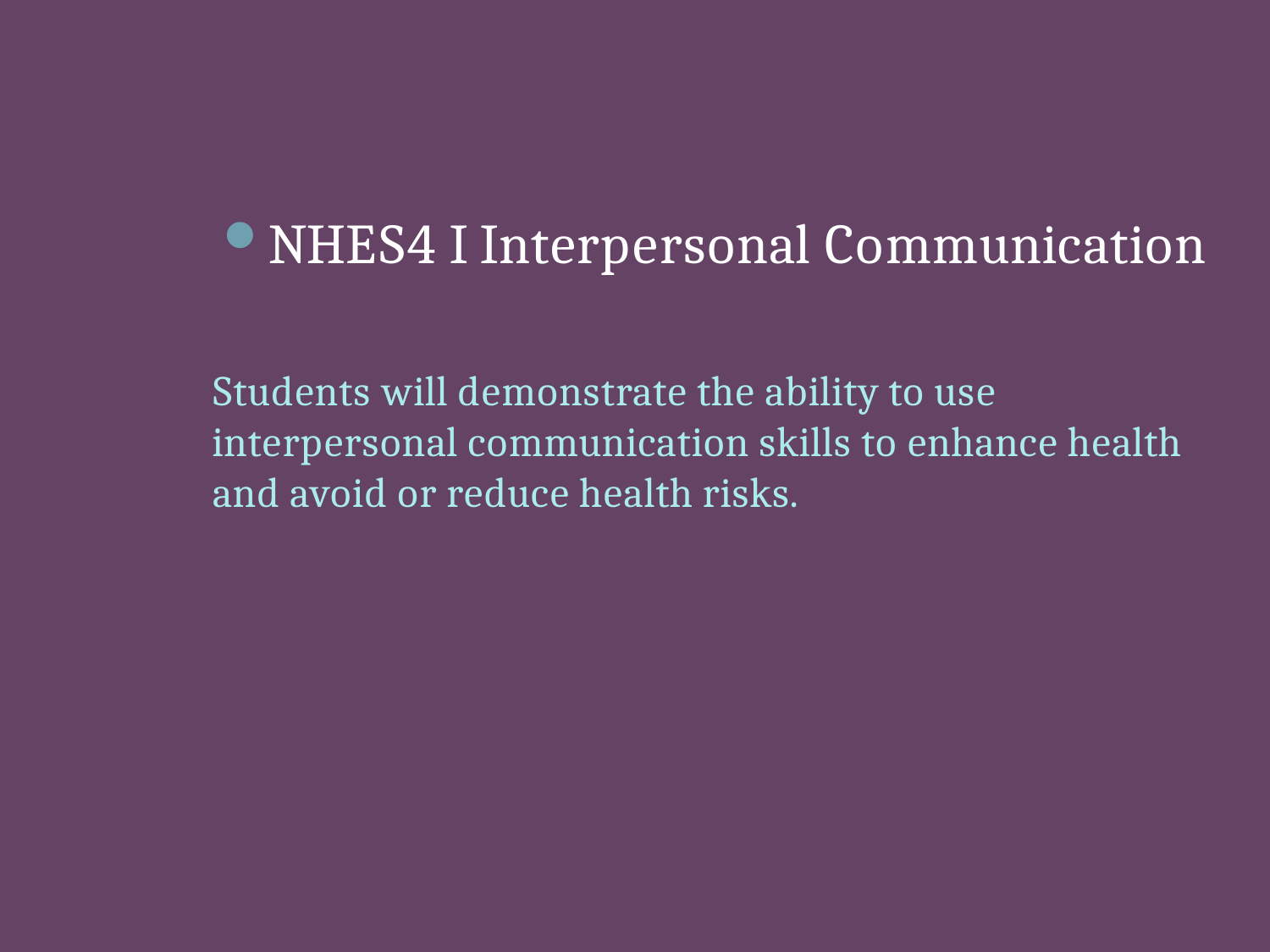

#
NHES4 I Interpersonal Communication

Students will demonstrate the ability to use interpersonal communication skills to enhance health and avoid or reduce health risks.